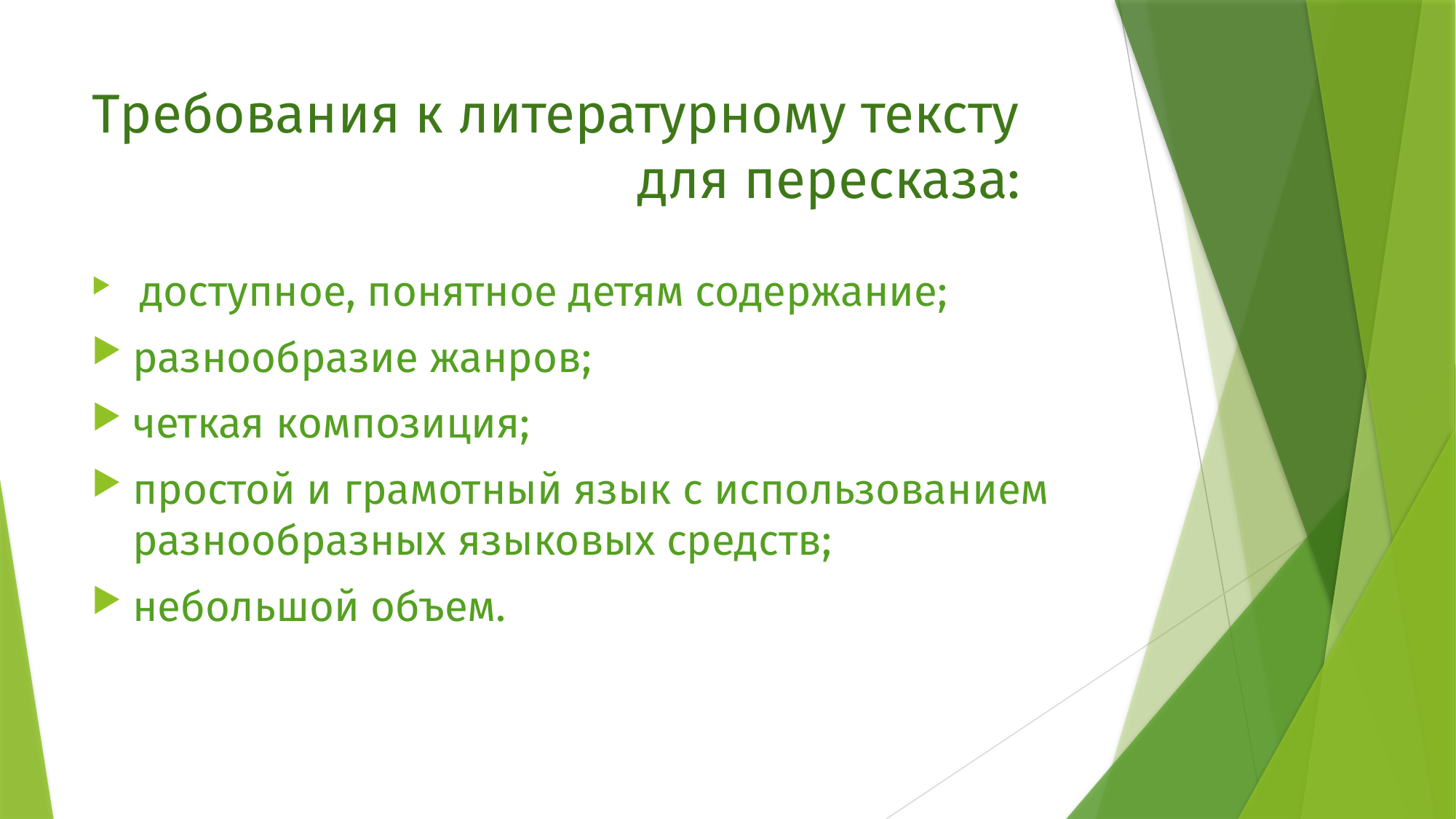

# Требования к литературному тексту       					для пересказа:
 доступное, понятное детям содержание;
разнообразие жанров;
четкая композиция;
простой и грамотный язык с использованием разнообразных языковых средств;
небольшой объем.